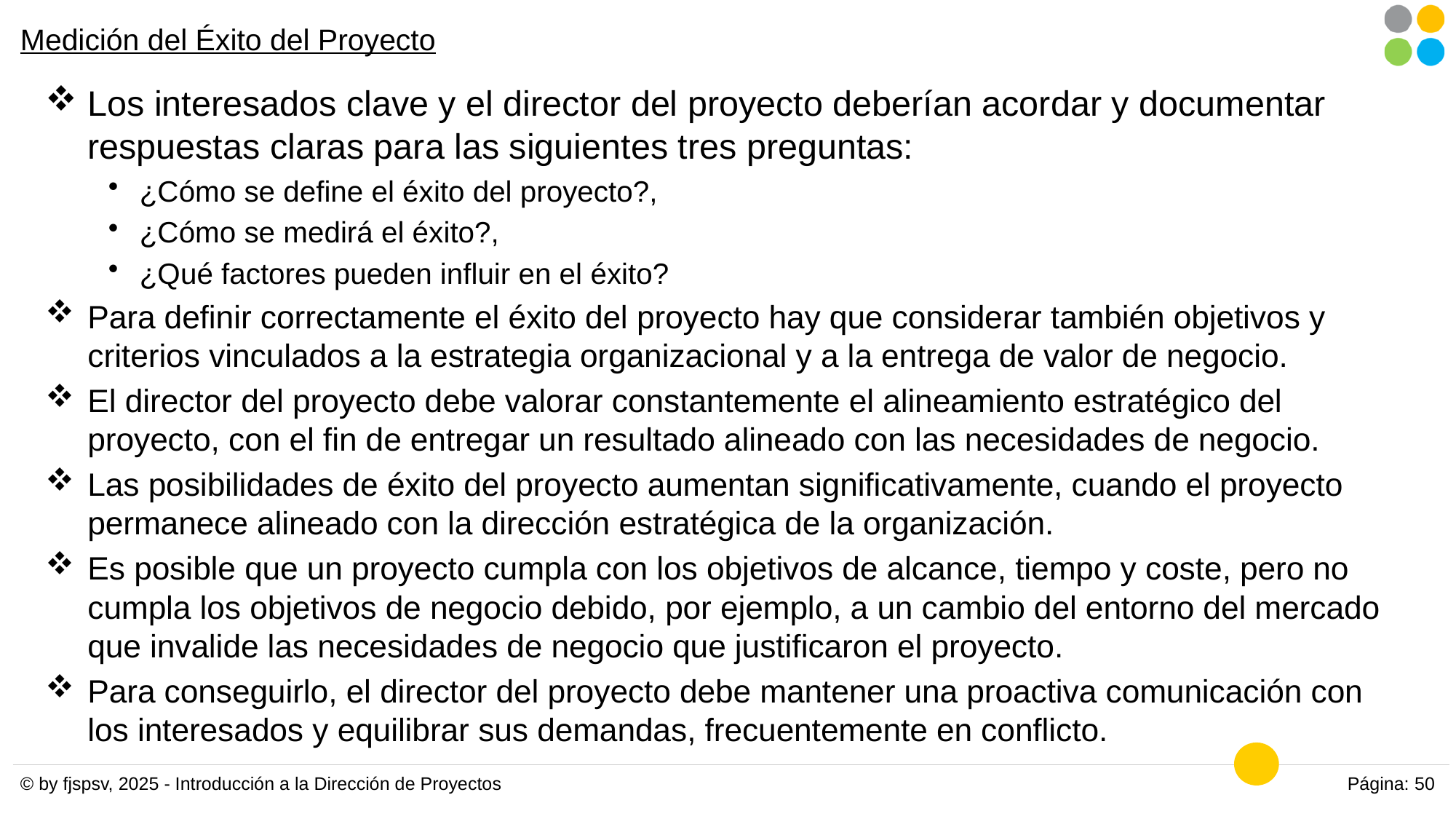

# Medición del Éxito del Proyecto
Los interesados clave y el director del proyecto deberían acordar y documentar respuestas claras para las siguientes tres preguntas:
¿Cómo se define el éxito del proyecto?,
¿Cómo se medirá el éxito?,
¿Qué factores pueden influir en el éxito?
Para definir correctamente el éxito del proyecto hay que considerar también objetivos y criterios vinculados a la estrategia organizacional y a la entrega de valor de negocio.
El director del proyecto debe valorar constantemente el alineamiento estratégico del proyecto, con el fin de entregar un resultado alineado con las necesidades de negocio.
Las posibilidades de éxito del proyecto aumentan significativamente, cuando el proyecto permanece alineado con la dirección estratégica de la organización.
Es posible que un proyecto cumpla con los objetivos de alcance, tiempo y coste, pero no cumpla los objetivos de negocio debido, por ejemplo, a un cambio del entorno del mercado que invalide las necesidades de negocio que justificaron el proyecto.
Para conseguirlo, el director del proyecto debe mantener una proactiva comunicación con los interesados y equilibrar sus demandas, frecuentemente en conflicto.
© by fjspsv, 2025 - Introducción a la Dirección de Proyectos
Página: 50